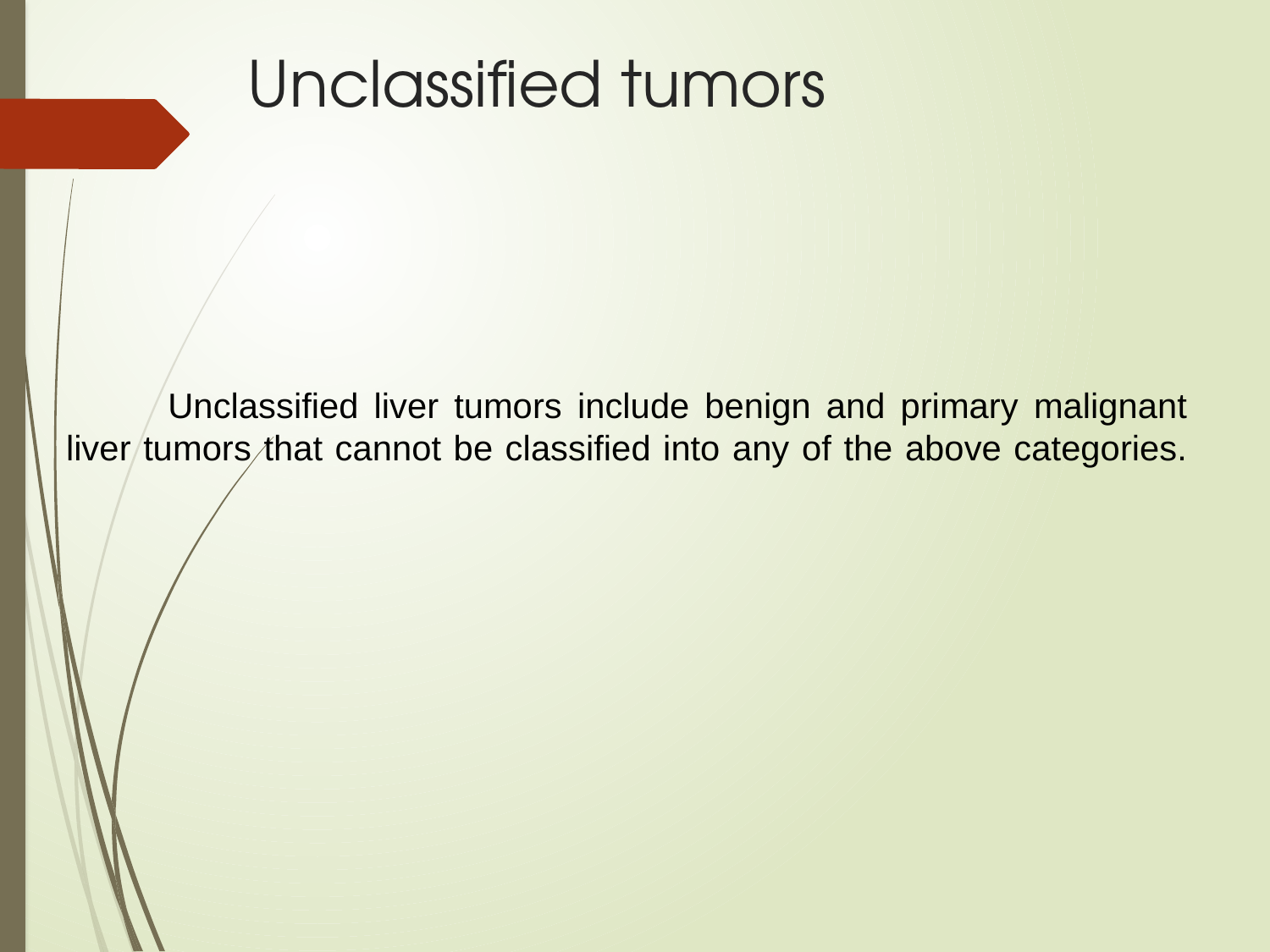

# Unclassified tumors
Unclassified liver tumors include benign and primary malignant liver tumors that cannot be classified into any of the above categories.